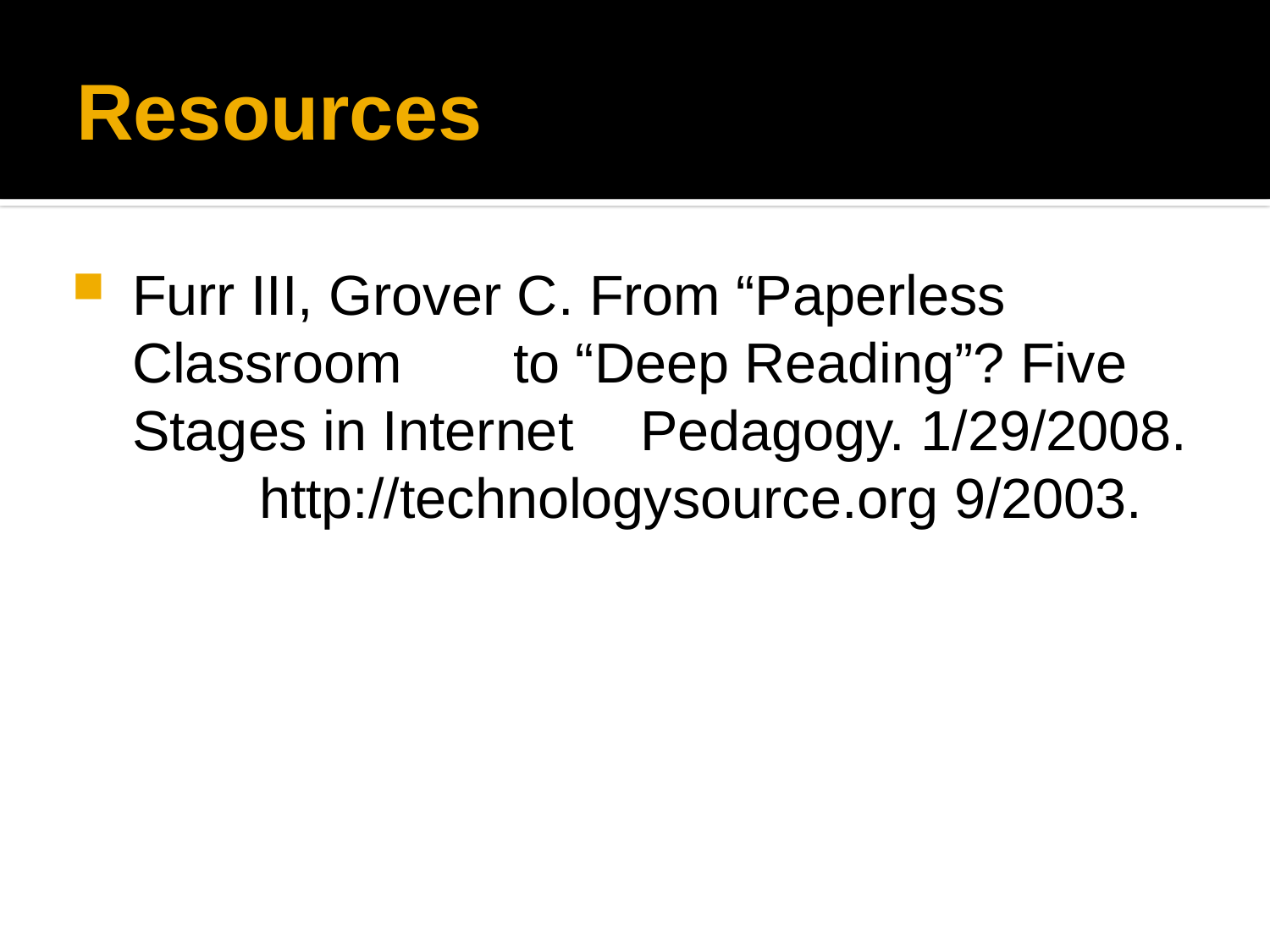

# Resources
Furr III, Grover C. From “Paperless Classroom 	to “Deep Reading”? Five Stages in Internet 	Pedagogy. 1/29/2008. 	http://technologysource.org 9/2003.